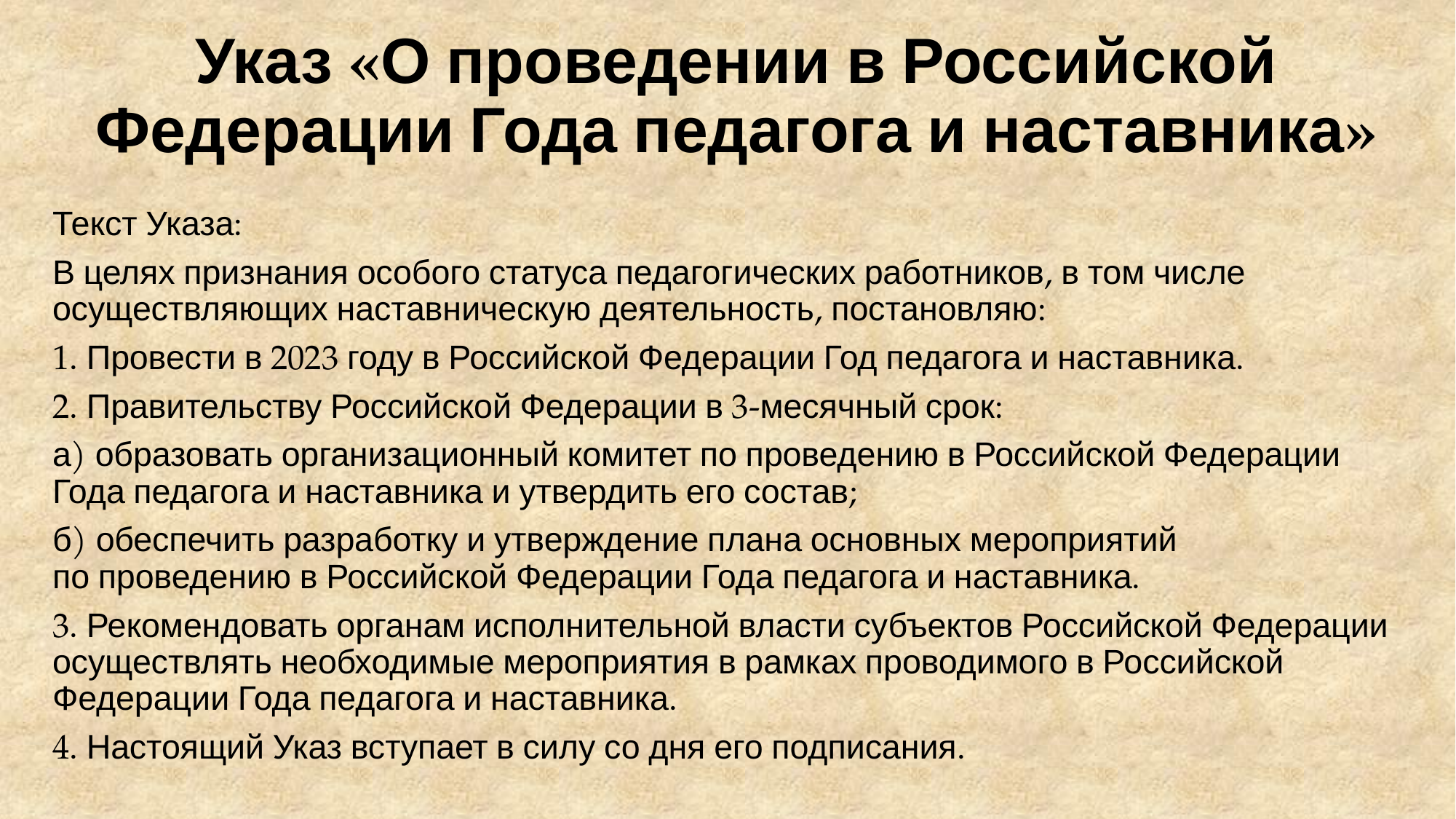

# Указ «О проведении в Российской Федерации Года педагога и наставника»
Текст Указа:
В целях признания особого статуса педагогических работников, в том числе осуществляющих наставническую деятельность, постановляю:
1. Провести в 2023 году в Российской Федерации Год педагога и наставника.
2. Правительству Российской Федерации в 3-месячный срок:
а) образовать организационный комитет по проведению в Российской Федерации Года педагога и наставника и утвердить его состав;
б) обеспечить разработку и утверждение плана основных мероприятий по проведению в Российской Федерации Года педагога и наставника.
3. Рекомендовать органам исполнительной власти субъектов Российской Федерации осуществлять необходимые мероприятия в рамках проводимого в Российской Федерации Года педагога и наставника.
4. Настоящий Указ вступает в силу со дня его подписания.